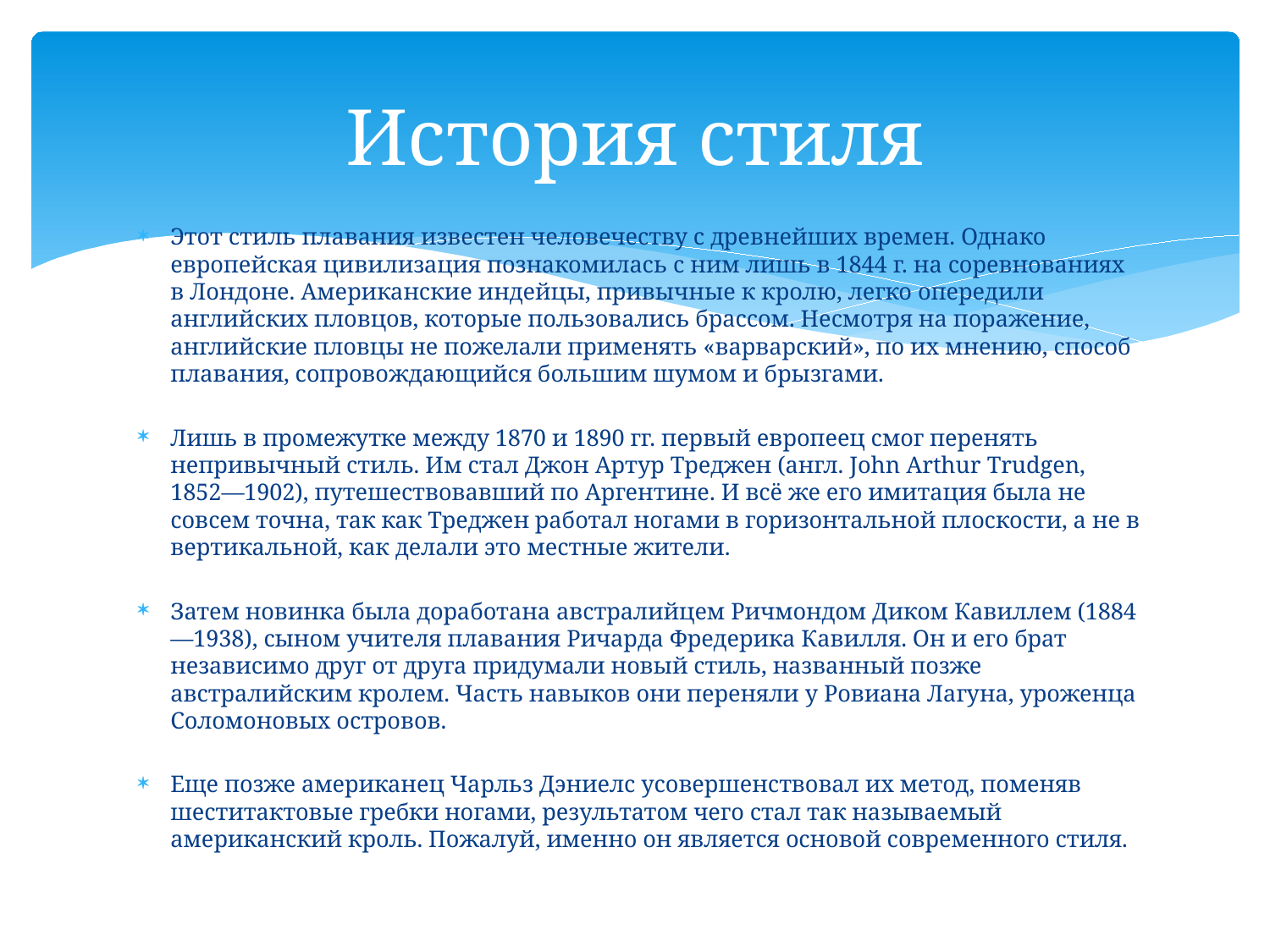

# История стиля
Этот стиль плавания известен человечеству с древнейших времен. Однако европейская цивилизация познакомилась с ним лишь в 1844 г. на соревнованиях в Лондоне. Американские индейцы, привычные к кролю, легко опередили английских пловцов, которые пользовались брассом. Несмотря на поражение, английские пловцы не пожелали применять «варварский», по их мнению, способ плавания, сопровождающийся большим шумом и брызгами.

Лишь в промежутке между 1870 и 1890 гг. первый европеец смог перенять непривычный стиль. Им стал Джон Артур Треджен (англ. John Arthur Trudgen, 1852—1902), путешествовавший по Аргентине. И всё же его имитация была не совсем точна, так как Треджен работал ногами в горизонтальной плоскости, а не в вертикальной, как делали это местные жители.

Затем новинка была доработана австралийцем Ричмондом Диком Кавиллем (1884—1938), сыном учителя плавания Ричарда Фредерика Кавилля. Он и его брат независимо друг от друга придумали новый стиль, названный позже австралийским кролем. Часть навыков они переняли у Ровиана Лагуна, уроженца Соломоновых островов.

Еще позже американец Чарльз Дэниелс усовершенствовал их метод, поменяв шеститактовые гребки ногами, результатом чего стал так называемый американский кроль. Пожалуй, именно он является основой современного стиля.